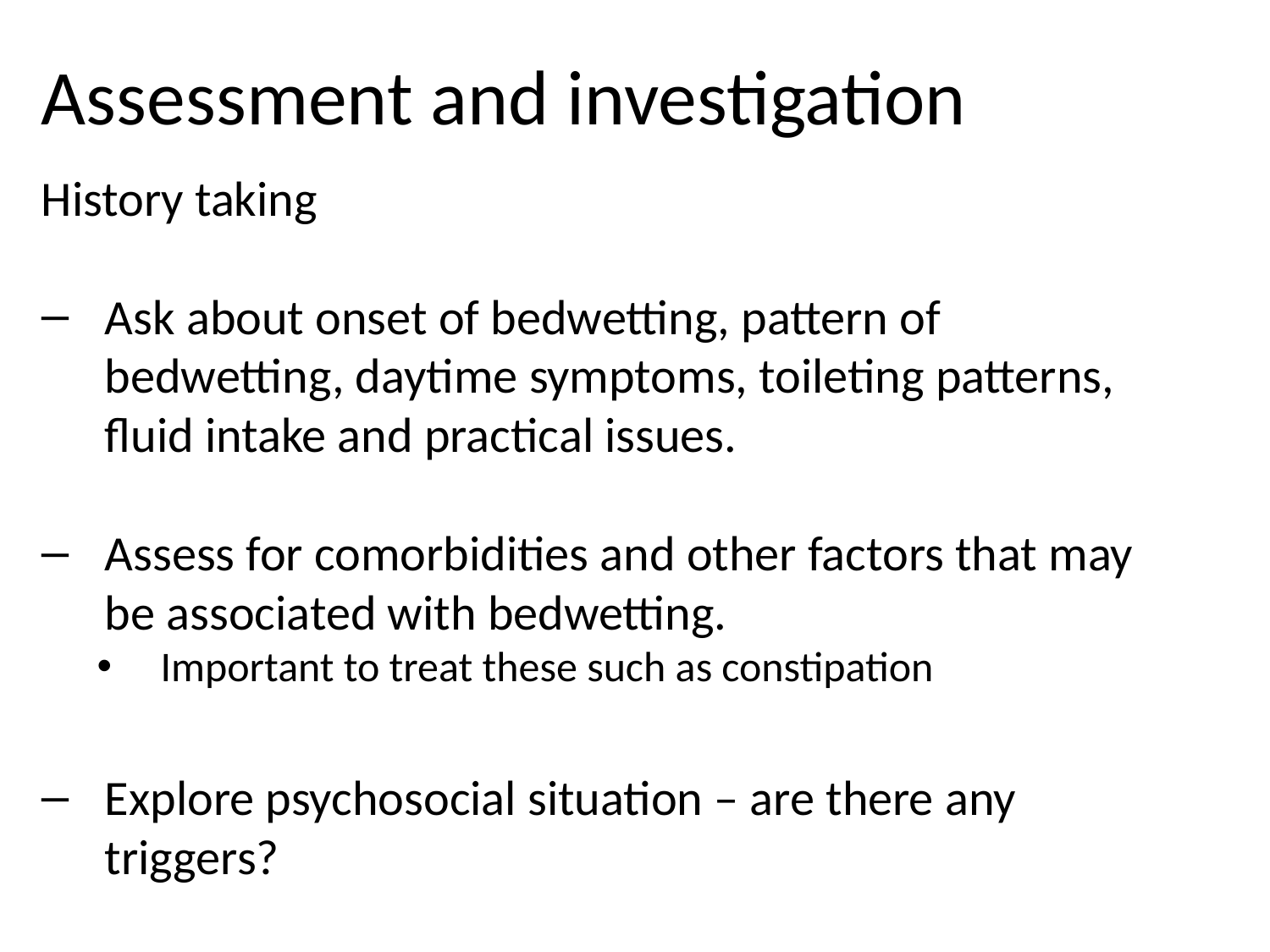

# Assessment and investigation
History taking

Ask about onset of bedwetting, pattern of bedwetting, daytime symptoms, toileting patterns, fluid intake and practical issues.

Assess for comorbidities and other factors that may be associated with bedwetting.
Important to treat these such as constipation

Explore psychosocial situation – are there any triggers?